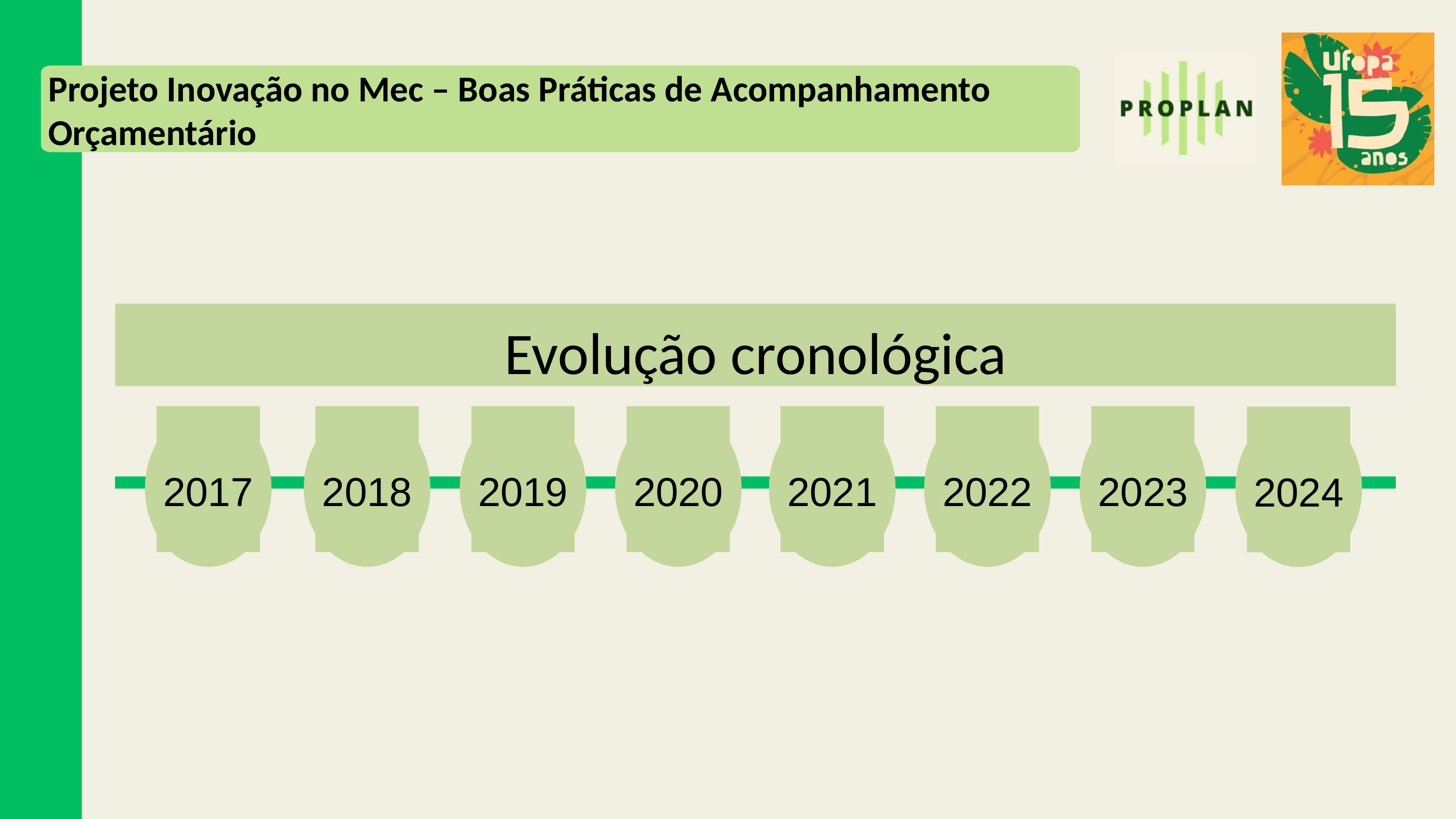

Projeto Inovação no Mec – Boas Práticas de Acompanhamento Orçamentário
Evolução cronológica

2017

2018

2019

2020

2021

2022

2023

2024